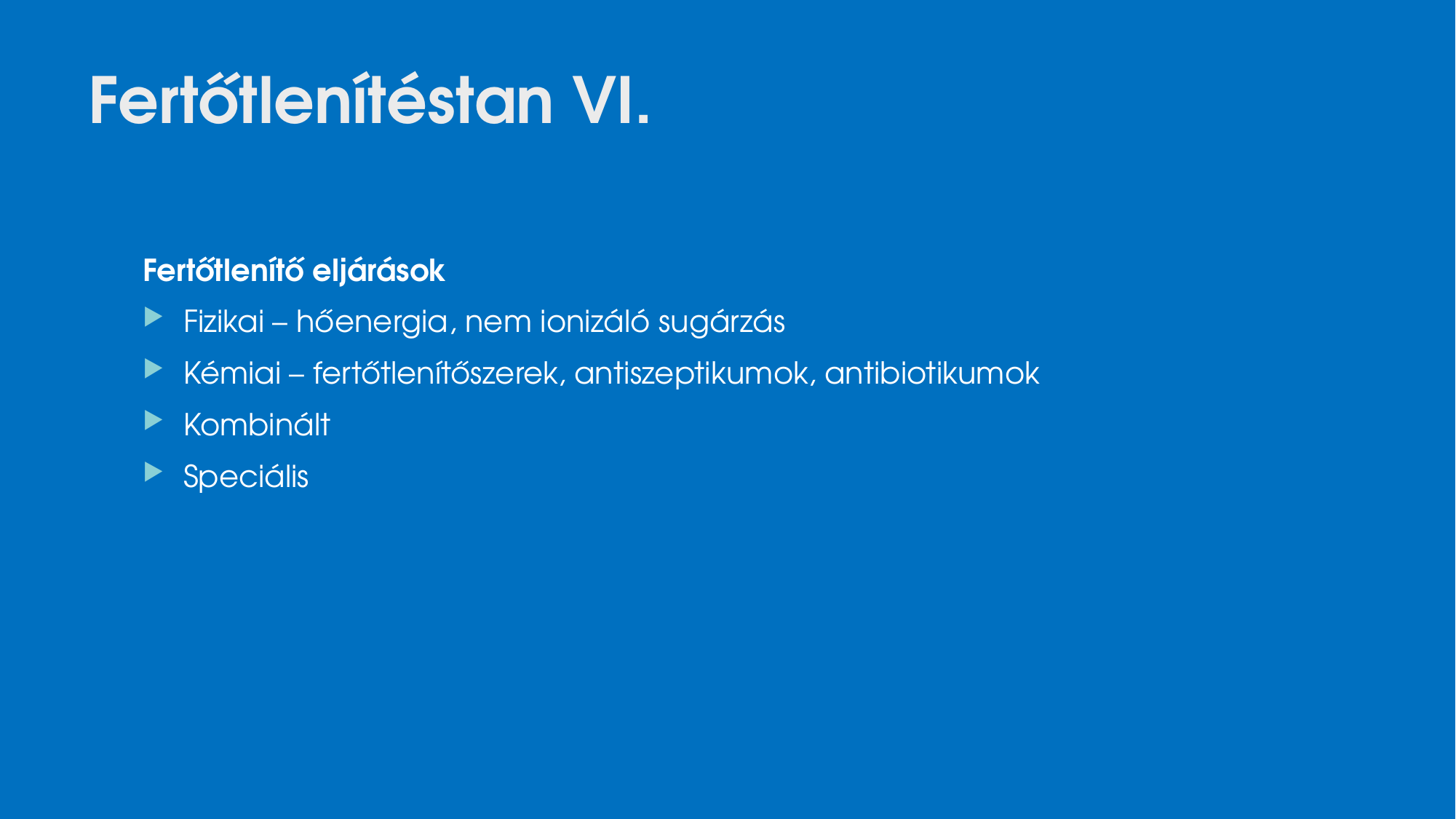

# Fertőtlenítéstan VI.
Fertőtlenítő eljárások
Fizikai – hőenergia, nem ionizáló sugárzás
Kémiai – fertőtlenítőszerek, antiszeptikumok, antibiotikumok
Kombinált
Speciális